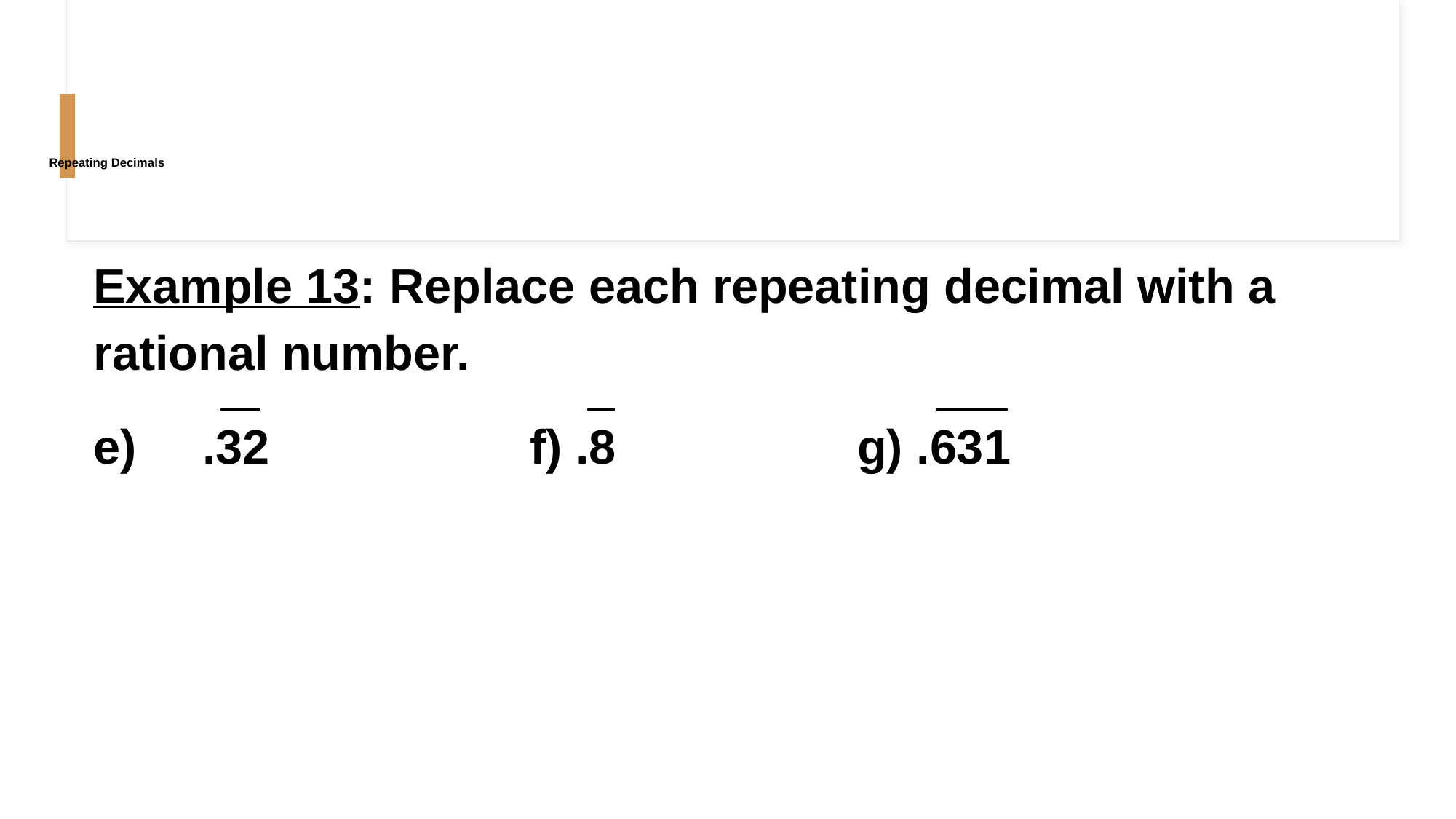

# Repeating Decimals
Example 13: Replace each repeating decimal with a rational number.
e) 	.32			f) .8			g) .631